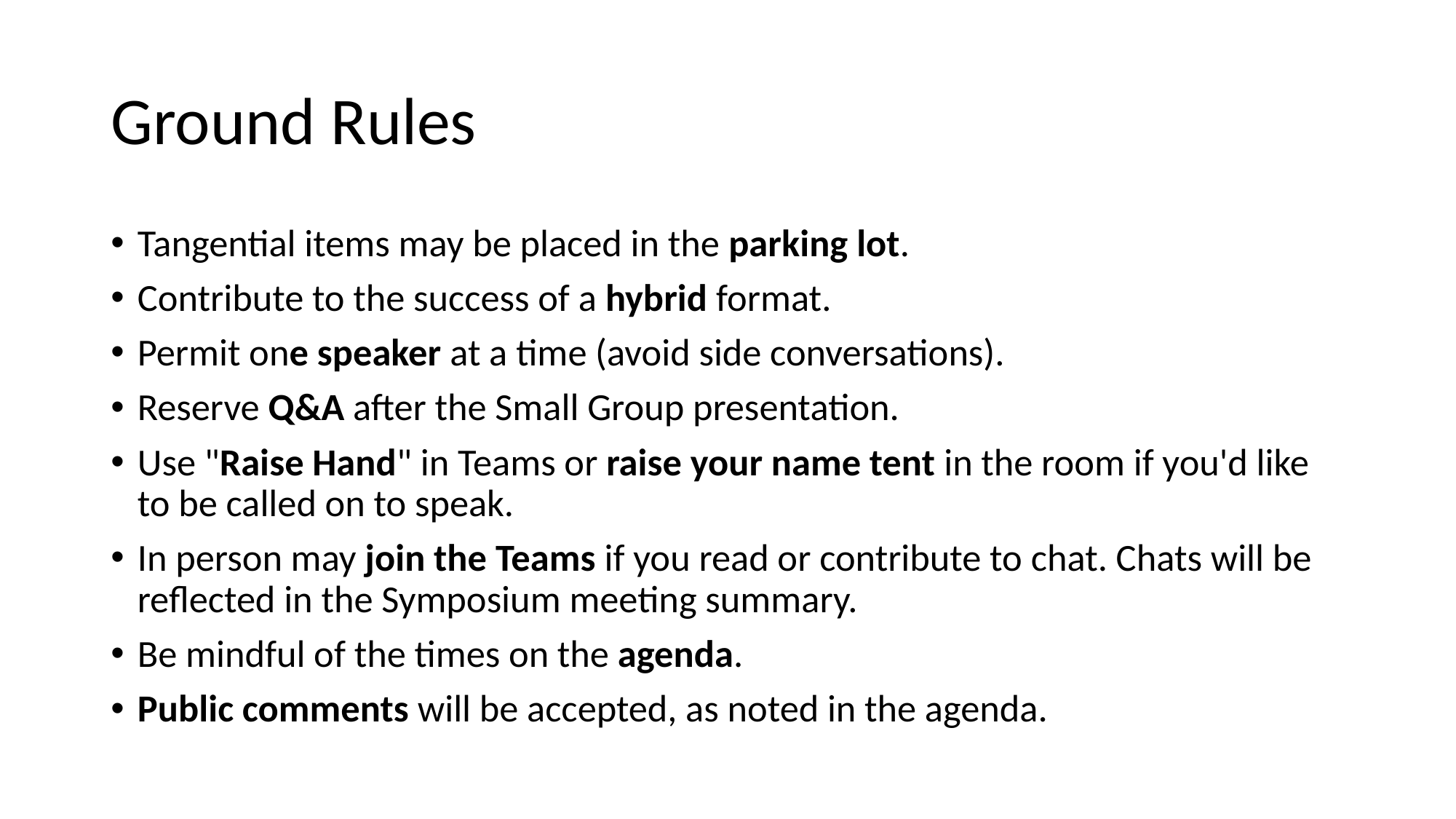

# Ground Rules
Tangential items may be placed in the parking lot.
Contribute to the success of a hybrid format.
Permit one speaker at a time (avoid side conversations).
Reserve Q&A after the Small Group presentation.
Use "Raise Hand" in Teams or raise your name tent in the room if you'd like to be called on to speak.
In person may join the Teams if you read or contribute to chat. Chats will be reflected in the Symposium meeting summary.
Be mindful of the times on the agenda.
Public comments will be accepted, as noted in the agenda.